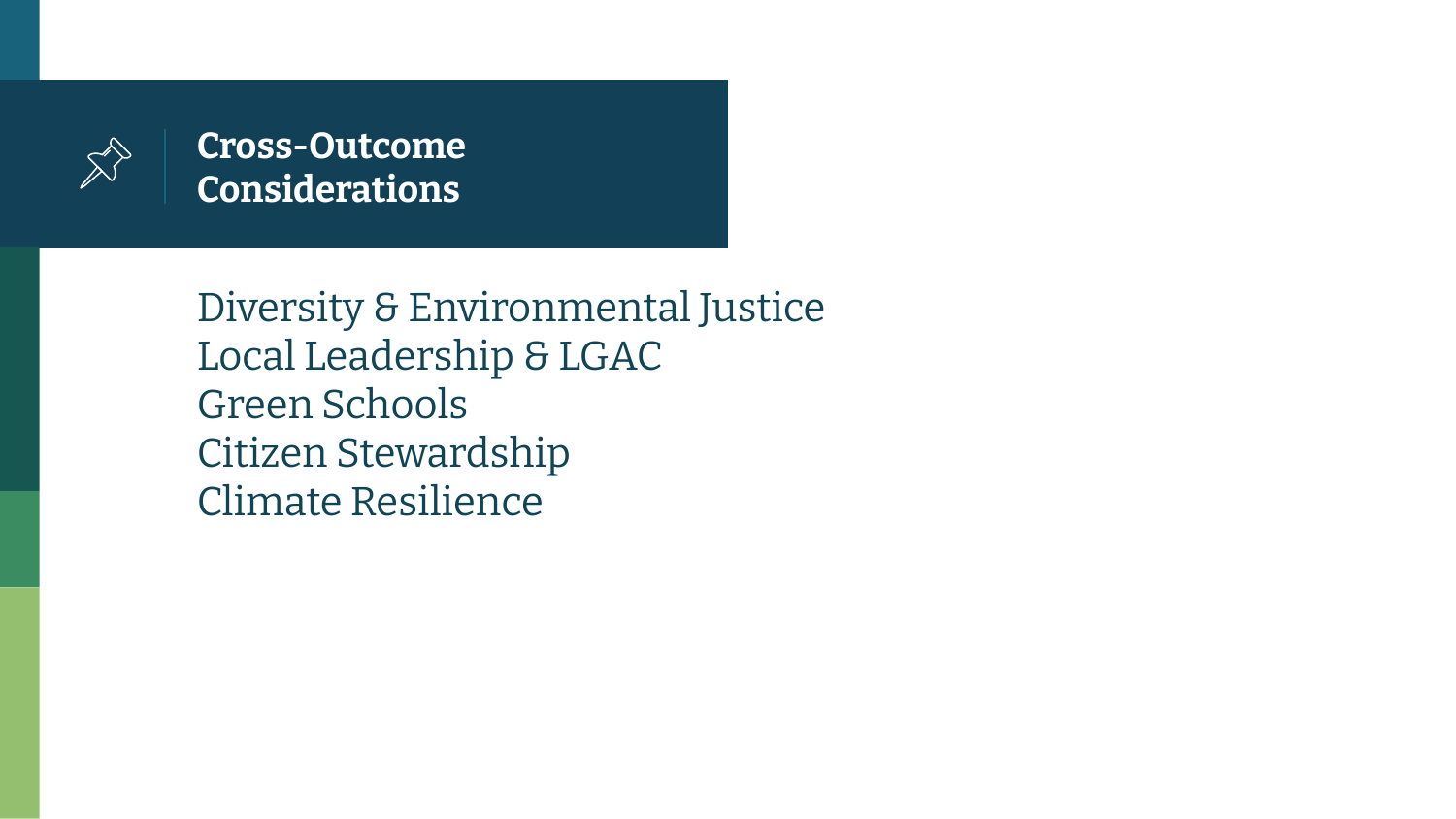

# Cross-Outcome Considerations

Diversity & Environmental Justice
Local Leadership & LGAC
Green Schools
Citizen Stewardship
Climate Resilience